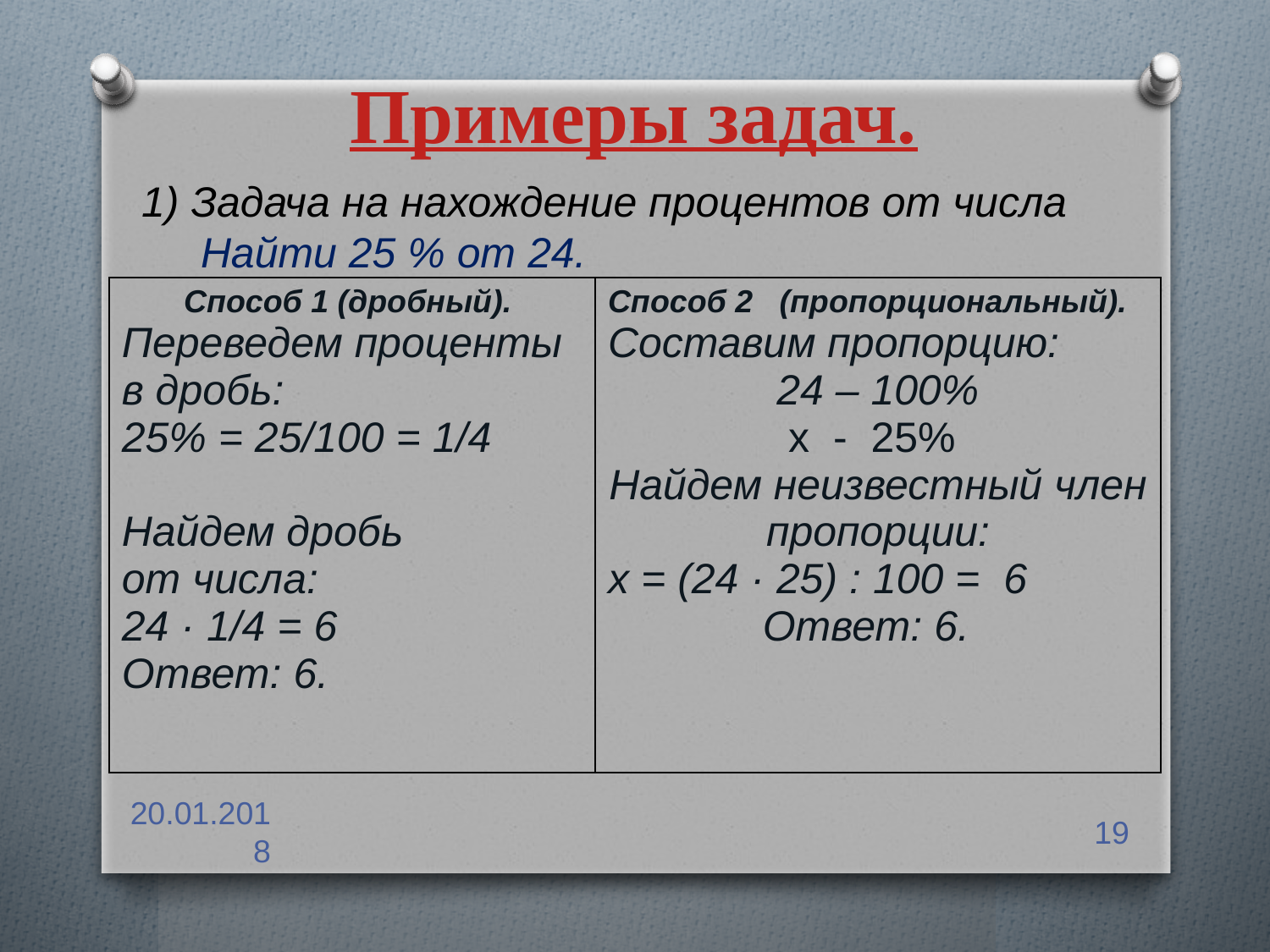

Примеры задач.
1) Задача на нахождение процентов от числа
     Найти 25 % от 24.
| Способ 1 (дробный). Переведем проценты в дробь: 25% = 25/100 = 1/4 Найдем дробь от числа: 24 · 1/4 = 6 Ответ: 6. | Способ 2 (пропорциональный). Составим пропорцию: 24 – 100% х - 25% Найдем неизвестный член пропорции: х = (24 · 25) : 100 = 6 Ответ: 6. |
| --- | --- |
20.01.2018
19